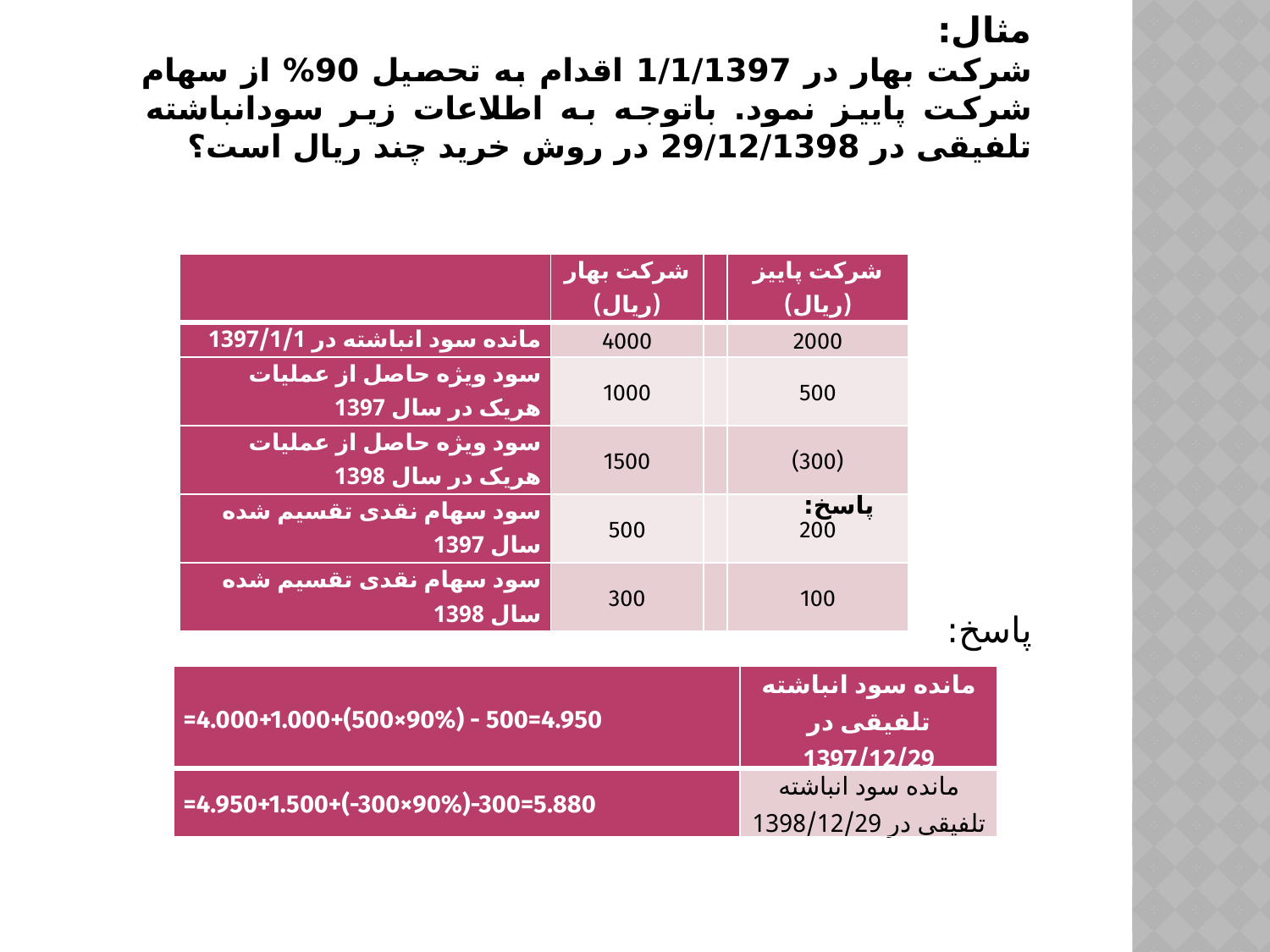

مثال:
شرکت بهار در 1/1/1397 اقدام به تحصیل 90% از سهام شرکت پاییز نمود. باتوجه به اطلاعات زیر سودانباشته تلفیقی در 29/12/1398 در روش خرید چند ريال است؟

پاسخ:

|  | شرکت بهار (ريال) |  | شرکت پاییز (ريال) |
| --- | --- | --- | --- |
| مانده سود انباشته در 1397/1/1 | 4000 |  | 2000 |
| سود ویژه حاصل از عملیات هریک در سال 1397 | 1000 |  | 500 |
| سود ویژه حاصل از عملیات هریک در سال 1398 | 1500 |  | (300) |
| سود سهام نقدی تقسیم شده سال 1397 | 500 |  | 200 |
| سود سهام نقدی تقسیم شده سال 1398 | 300 |  | 100 |
پاسخ:

| =4.000+1.000+(500×90%) - 500=4.950 | مانده سود انباشته تلفیقی در 1397/12/29 |
| --- | --- |
| =4.950+1.500+(-300×90%)-300=5.880 | مانده سود انباشته تلفیقی در 1398/12/29 |